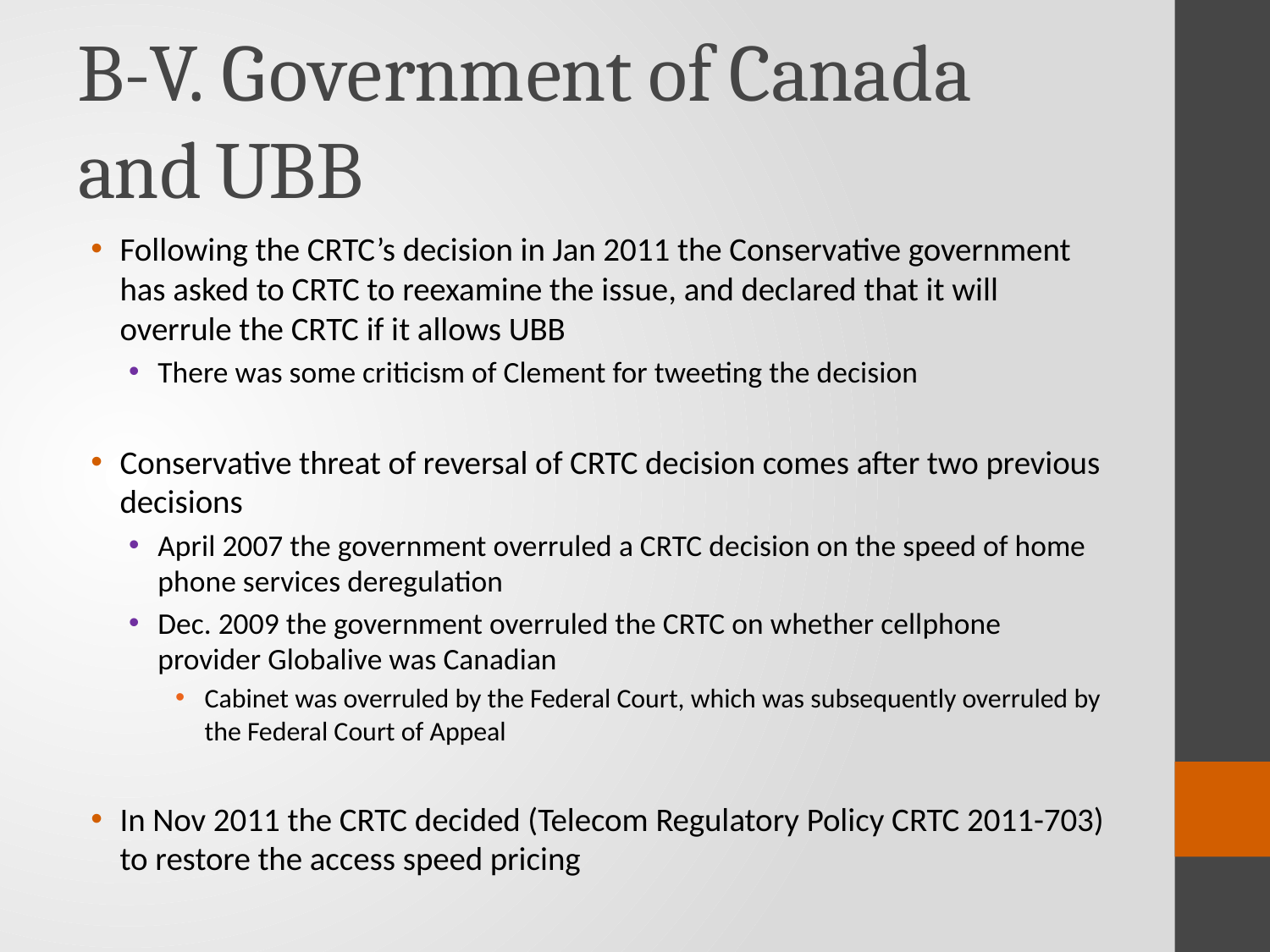

# B-V. Government of Canada and UBB
Following the CRTC’s decision in Jan 2011 the Conservative government has asked to CRTC to reexamine the issue, and declared that it will overrule the CRTC if it allows UBB
There was some criticism of Clement for tweeting the decision

Conservative threat of reversal of CRTC decision comes after two previous decisions
April 2007 the government overruled a CRTC decision on the speed of home phone services deregulation
Dec. 2009 the government overruled the CRTC on whether cellphone provider Globalive was Canadian
Cabinet was overruled by the Federal Court, which was subsequently overruled by the Federal Court of Appeal

In Nov 2011 the CRTC decided (Telecom Regulatory Policy CRTC 2011-703) to restore the access speed pricing